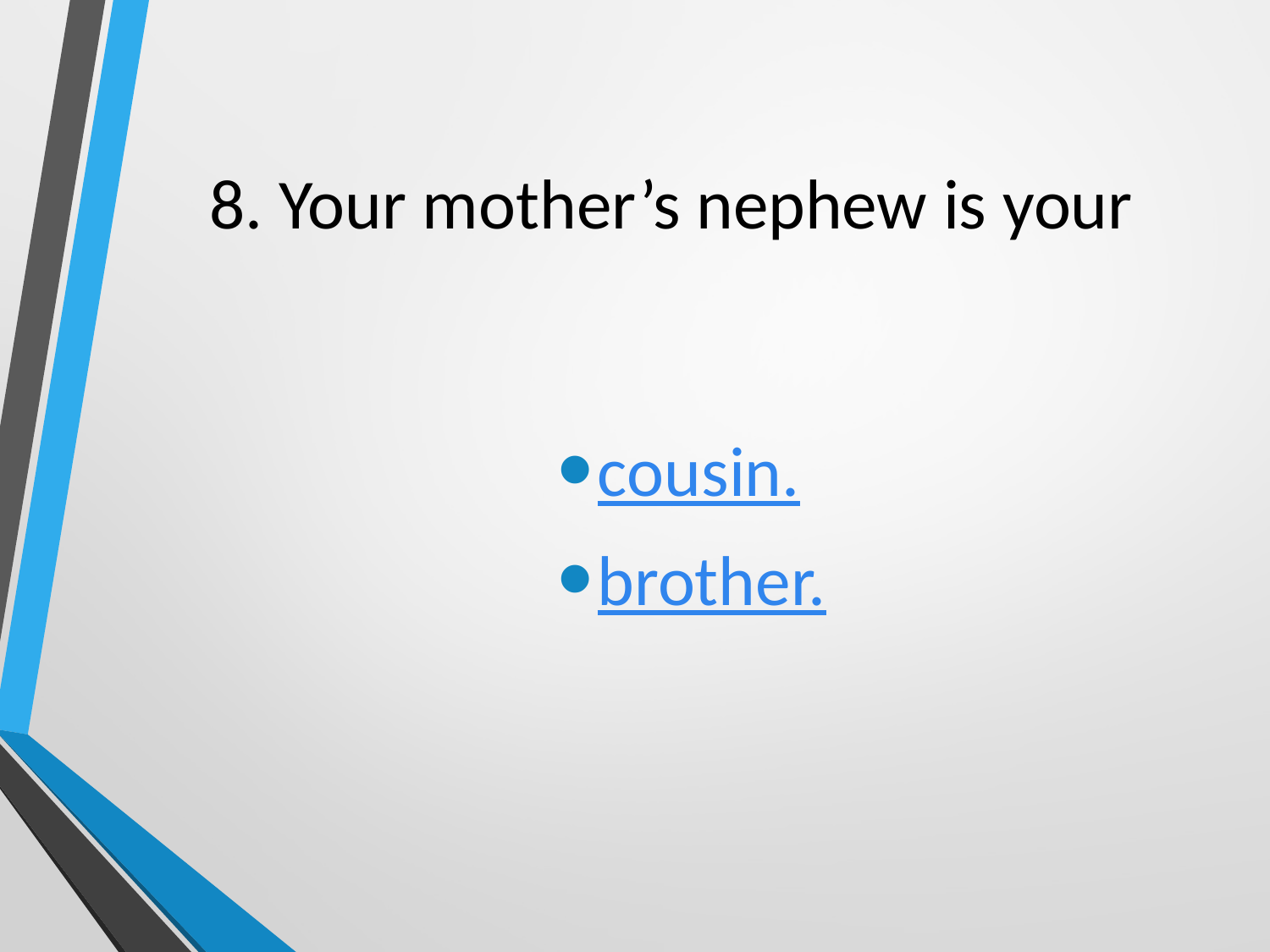

# 8. Your mother’s nephew is your
cousin.
brother.